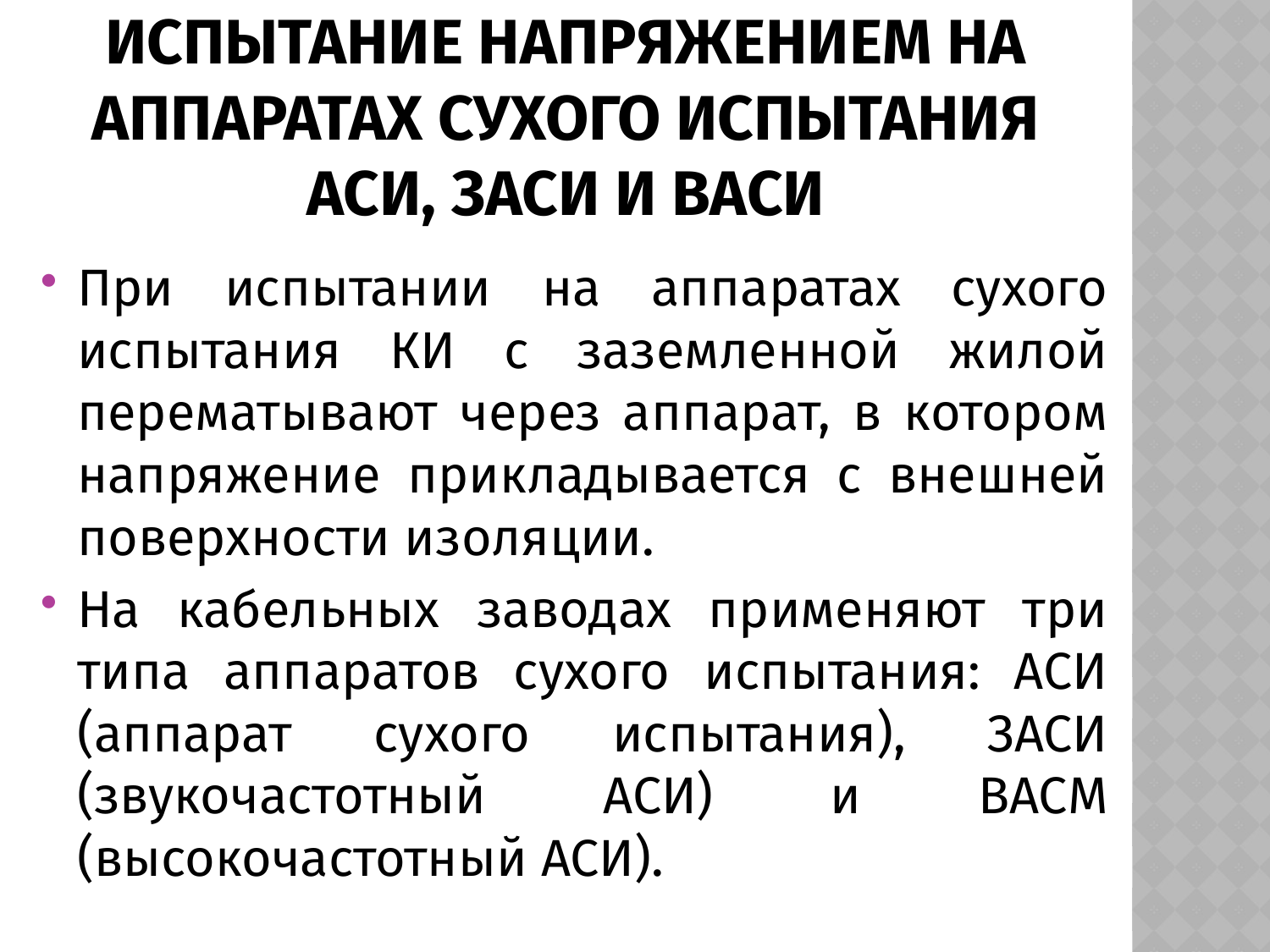

# Испытание напряжением на аппаратах сухого испытания АСИ, ЗАСИ и ВАСИ
При испытании на аппаратах сухого испытания КИ с заземленной жилой перематывают через аппарат, в котором напряжение прикладывается с внешней поверхности изоляции.
На кабельных заводах применяют три типа аппаратов сухого испытания: АСИ (аппарат сухого испытания), ЗАСИ (звукочастотный АСИ) и ВАСМ (высокочастотный АСИ).